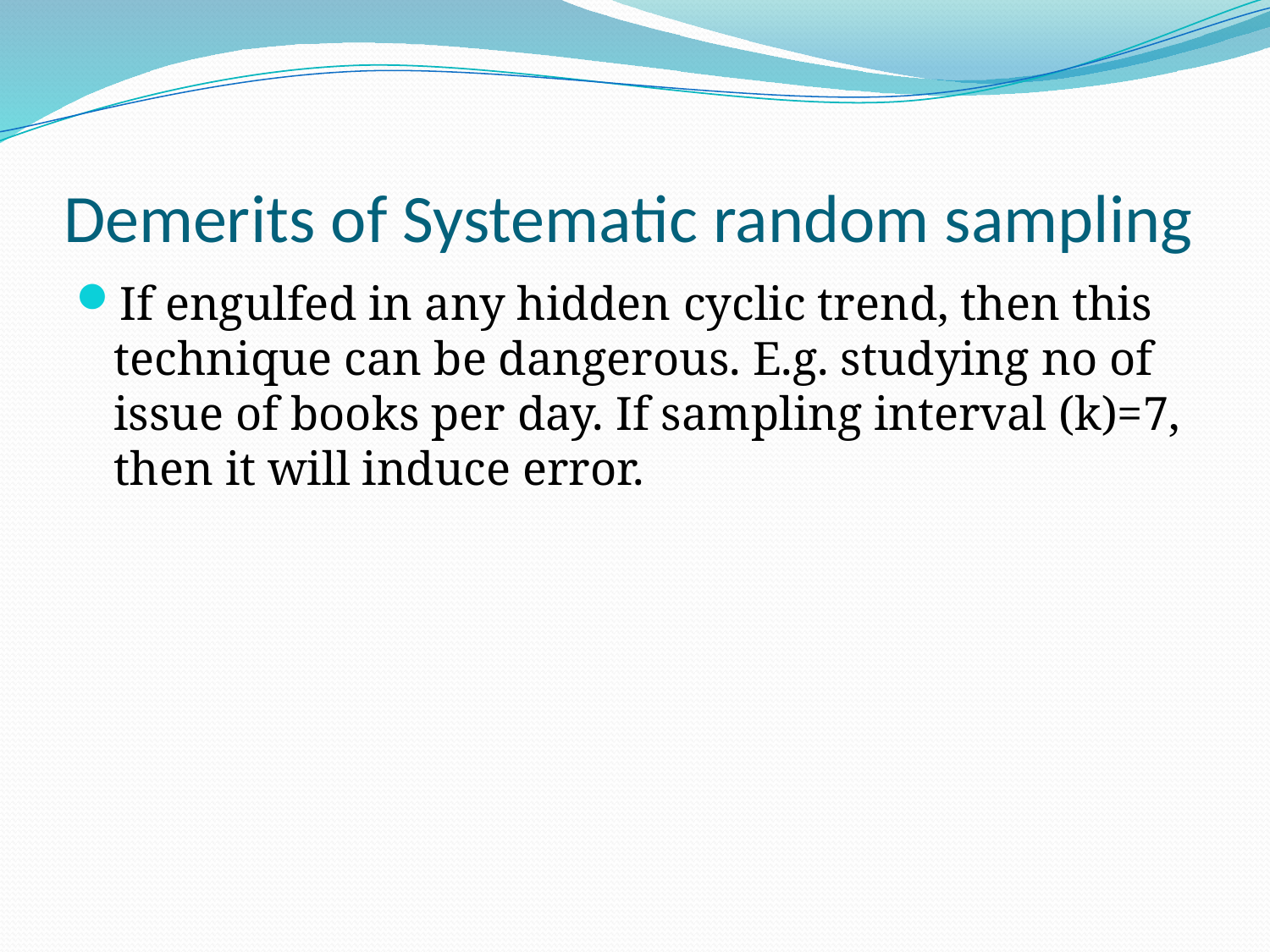

# Demerits of Systematic random sampling
If engulfed in any hidden cyclic trend, then this technique can be dangerous. E.g. studying no of issue of books per day. If sampling interval (k)=7, then it will induce error.